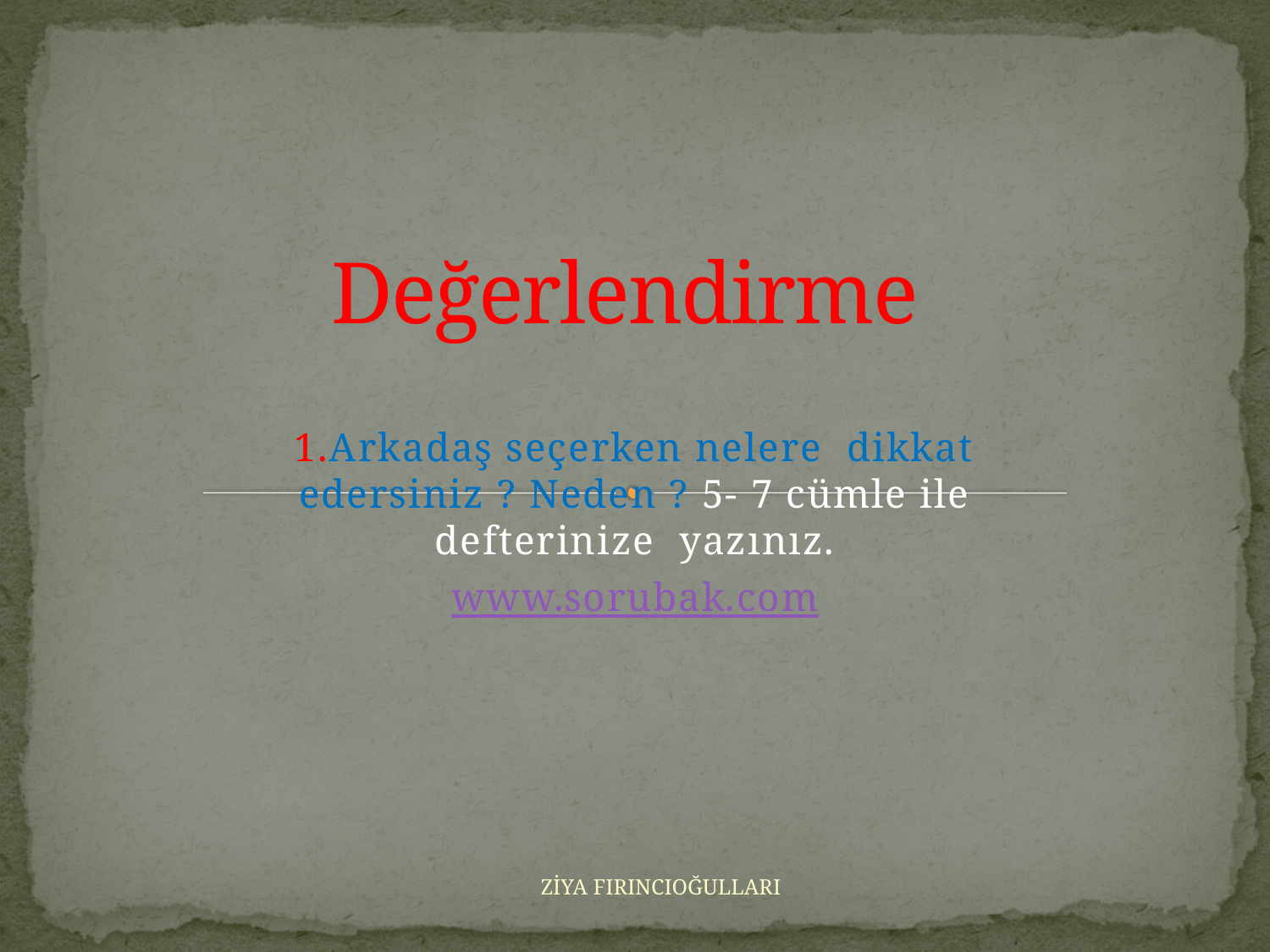

# Değerlendirme
1.Arkadaş seçerken nelere  dikkat edersiniz ? Neden ? 5- 7 cümle ile defterinize  yazınız.
www.sorubak.com

ZİYA FIRINCIOĞULLARI